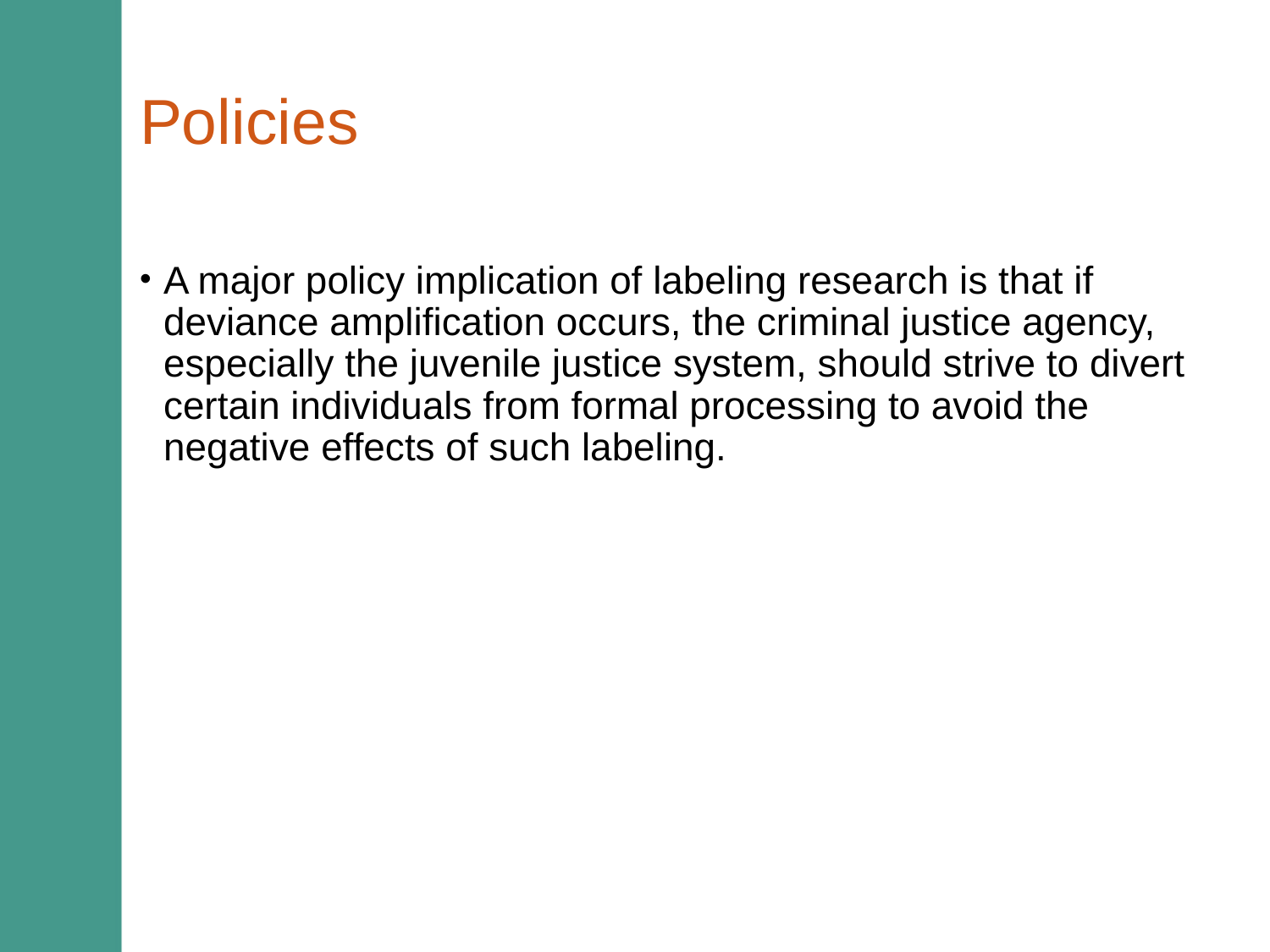

# Policies
A major policy implication of labeling research is that if deviance amplification occurs, the criminal justice agency, especially the juvenile justice system, should strive to divert certain individuals from formal processing to avoid the negative effects of such labeling.